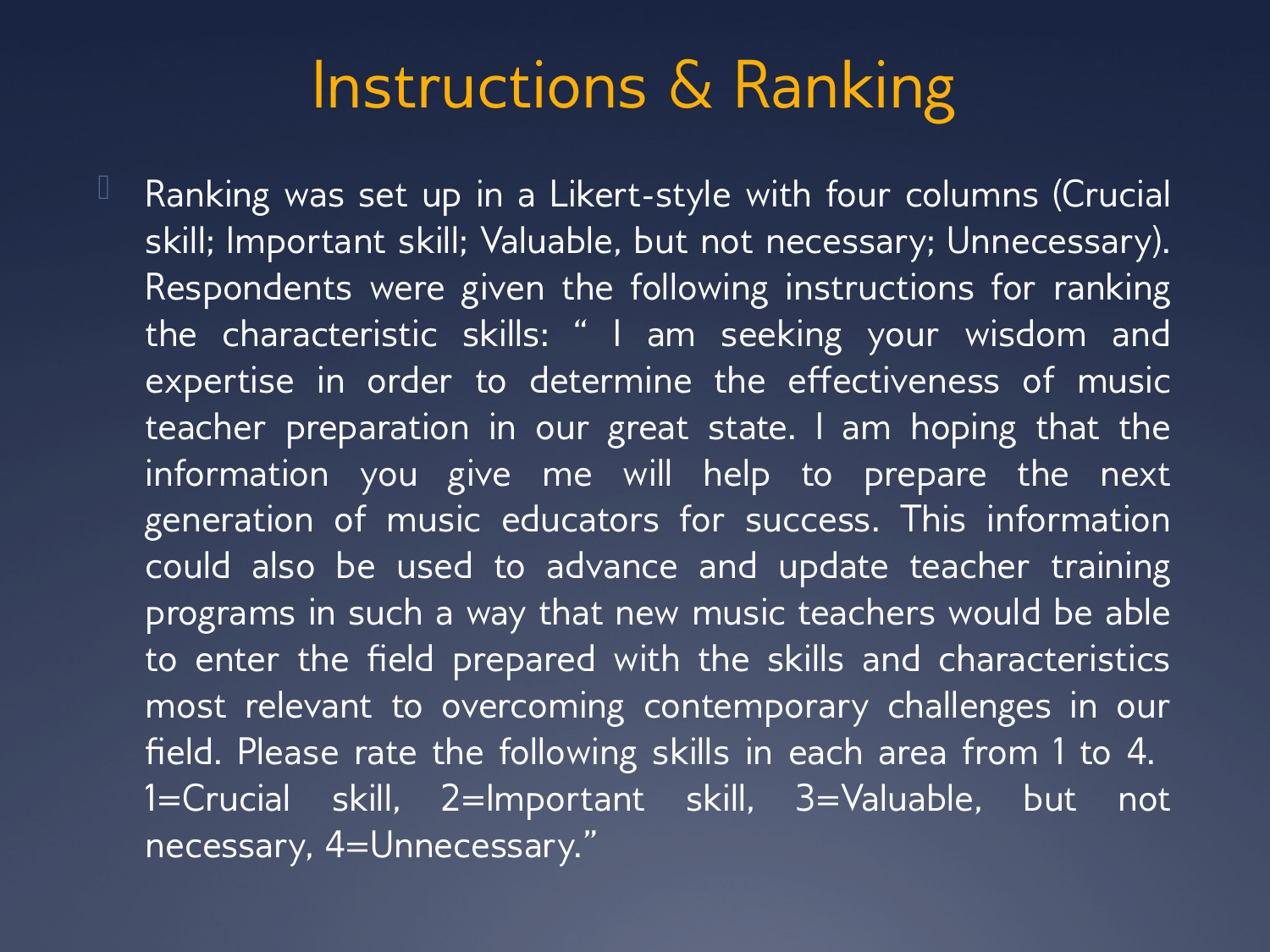

# Instructions & Ranking
Ranking was set up in a Likert-style with four columns (Crucial skill; Important skill; Valuable, but not necessary; Unnecessary). Respondents were given the following instructions for ranking the characteristic skills: “ I am seeking your wisdom and expertise in order to determine the effectiveness of music teacher preparation in our great state. I am hoping that the information you give me will help to prepare the next generation of music educators for success. This information could also be used to advance and update teacher training programs in such a way that new music teachers would be able to enter the field prepared with the skills and characteristics most relevant to overcoming contemporary challenges in our field. Please rate the following skills in each area from 1 to 4.  1=Crucial skill, 2=Important skill, 3=Valuable, but not necessary, 4=Unnecessary.”